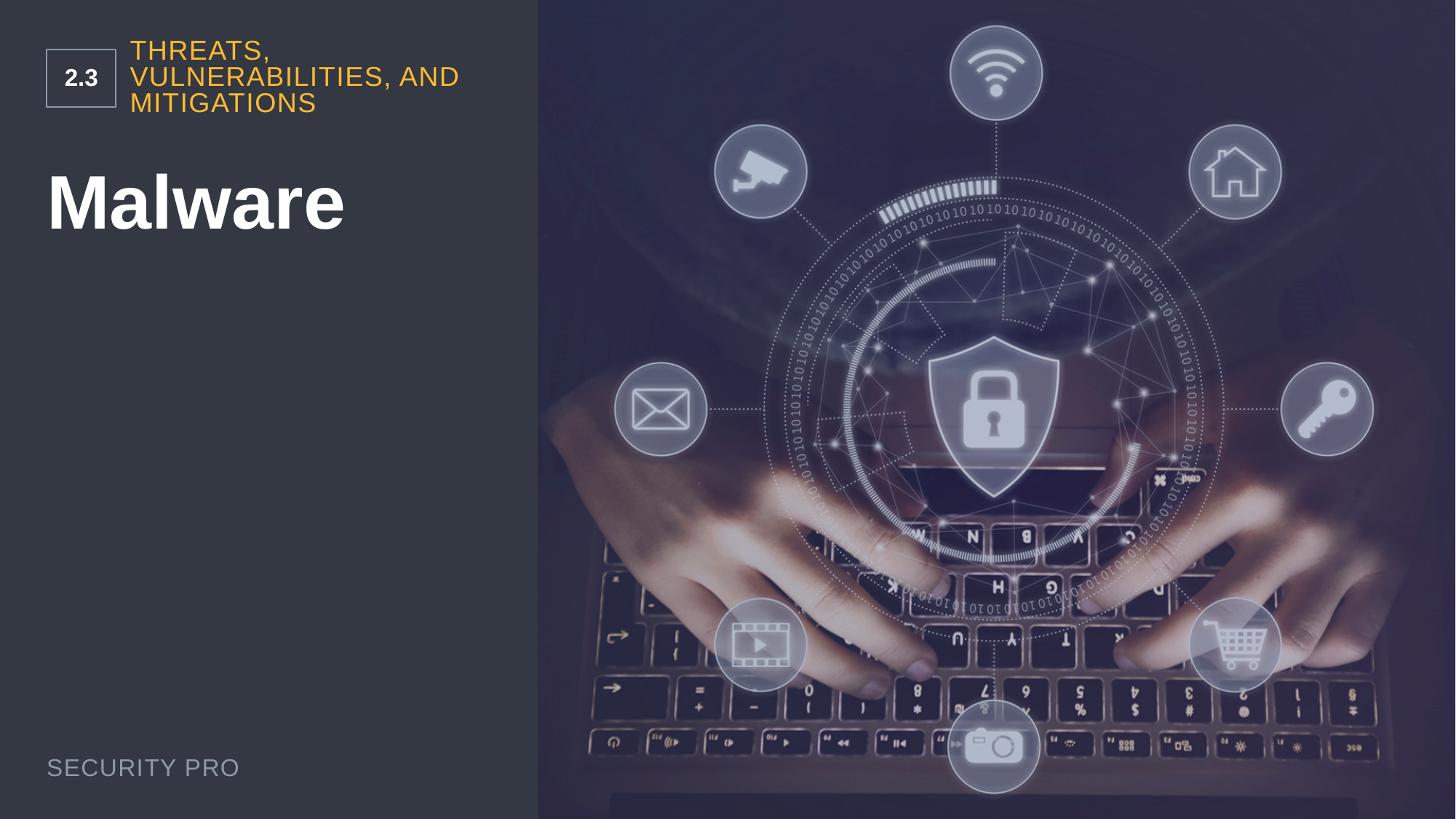

2.3
Threats, Vulnerabilities, and Mitigations
# Malware
Security Pro